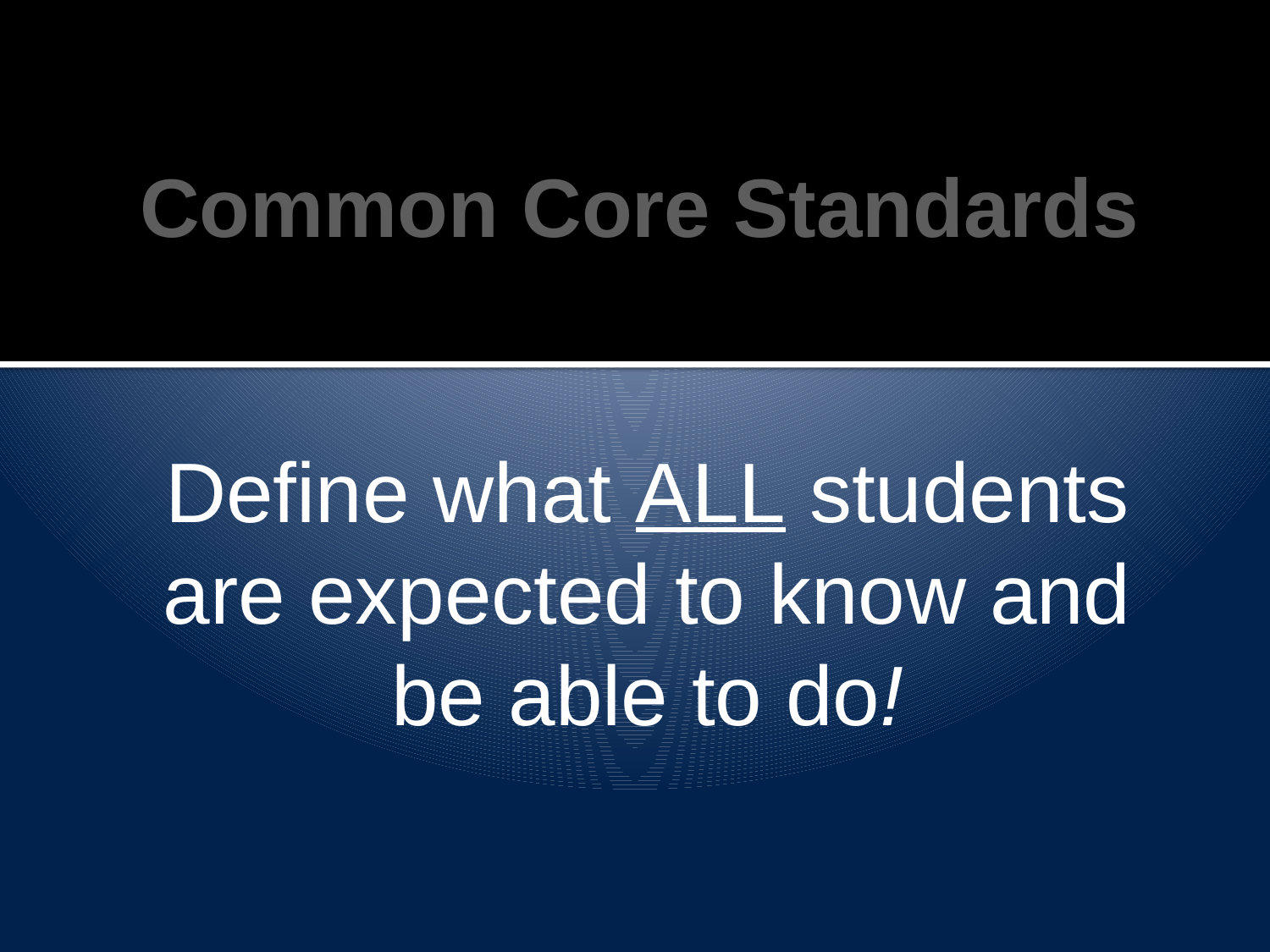

# Common Core Standards
Define what ALL students are expected to know and be able to do!